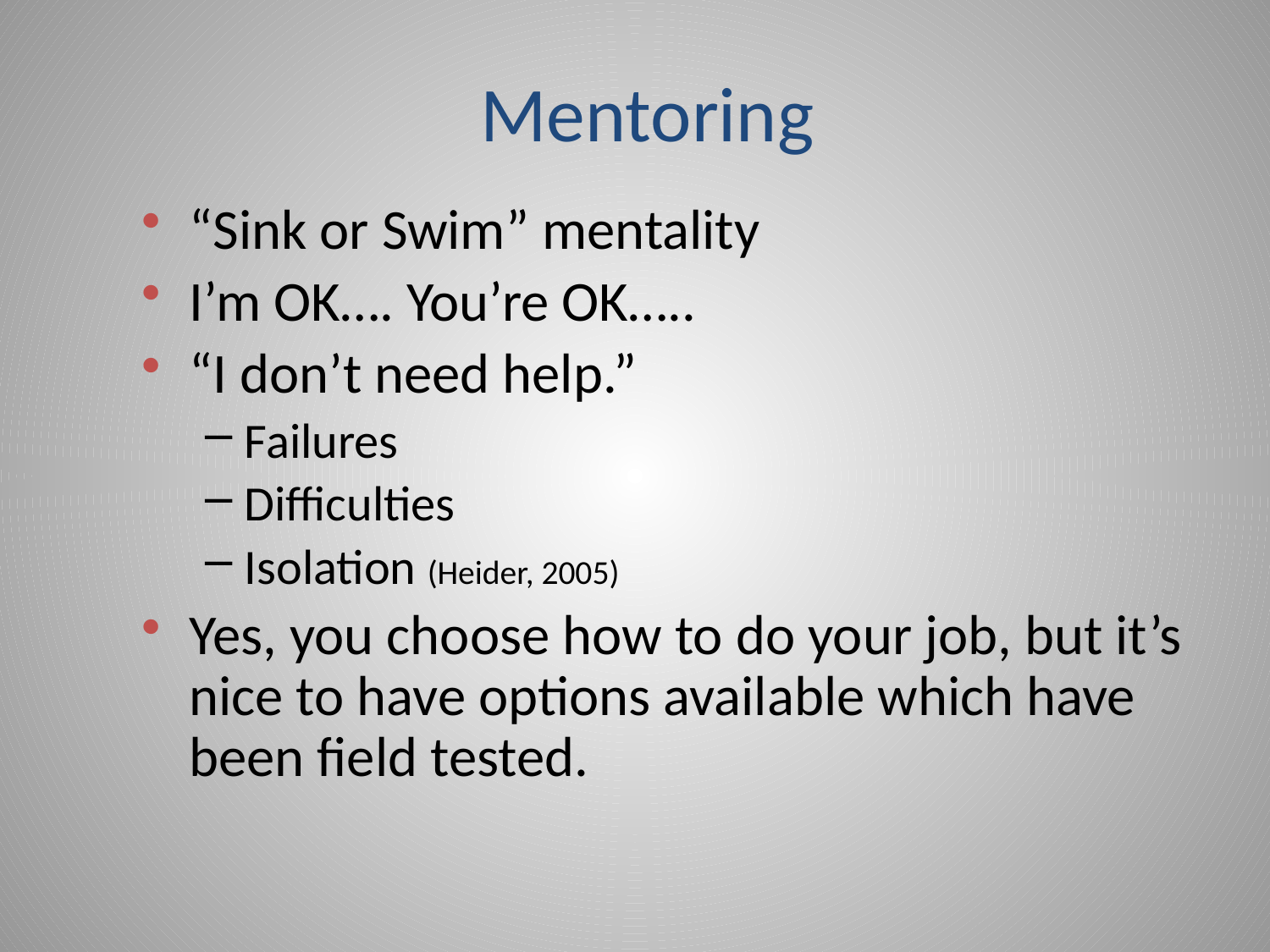

Mentoring
“Sink or Swim” mentality
I’m OK…. You’re OK…..
“I don’t need help.”
Failures
Difficulties
Isolation (Heider, 2005)
Yes, you choose how to do your job, but it’s nice to have options available which have been field tested.